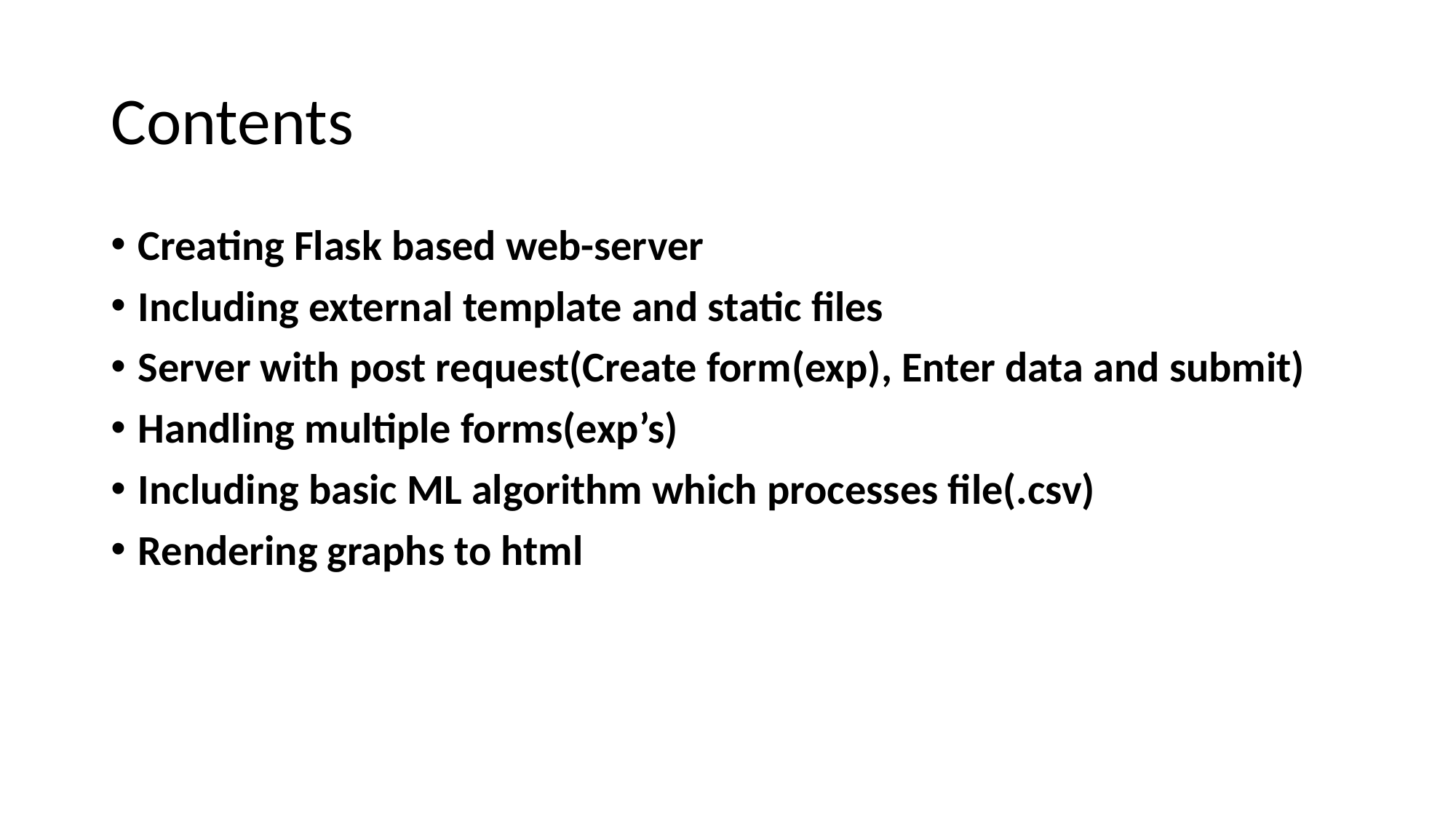

# Contents
Creating Flask based web-server
Including external template and static files
Server with post request(Create form(exp), Enter data and submit)
Handling multiple forms(exp’s)
Including basic ML algorithm which processes file(.csv)
Rendering graphs to html